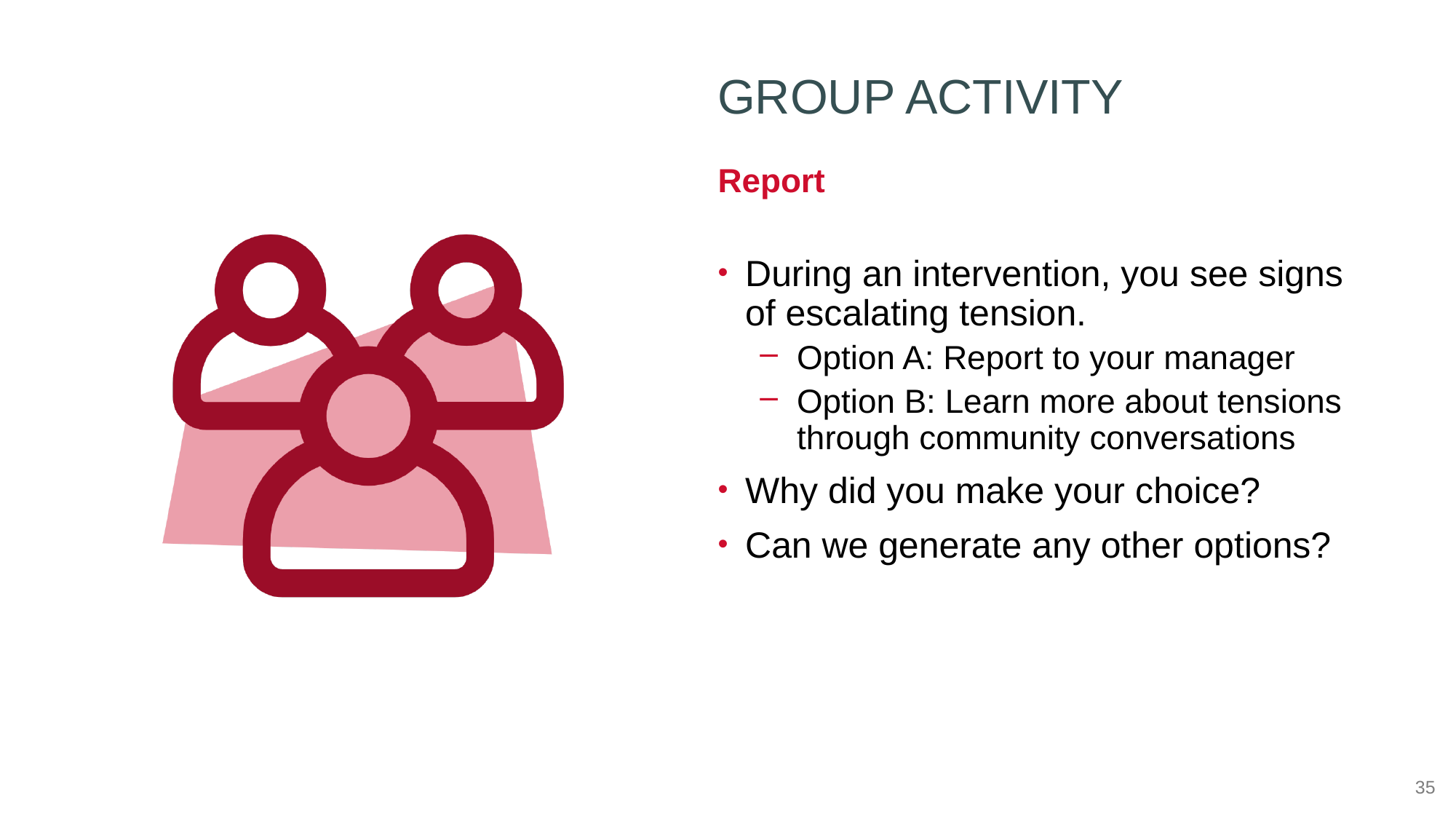

Report
During an intervention, you see signs of escalating tension.
Option A: Report to your manager
Option B: Learn more about tensions through community conversations
Why did you make your choice?
Can we generate any other options?

35